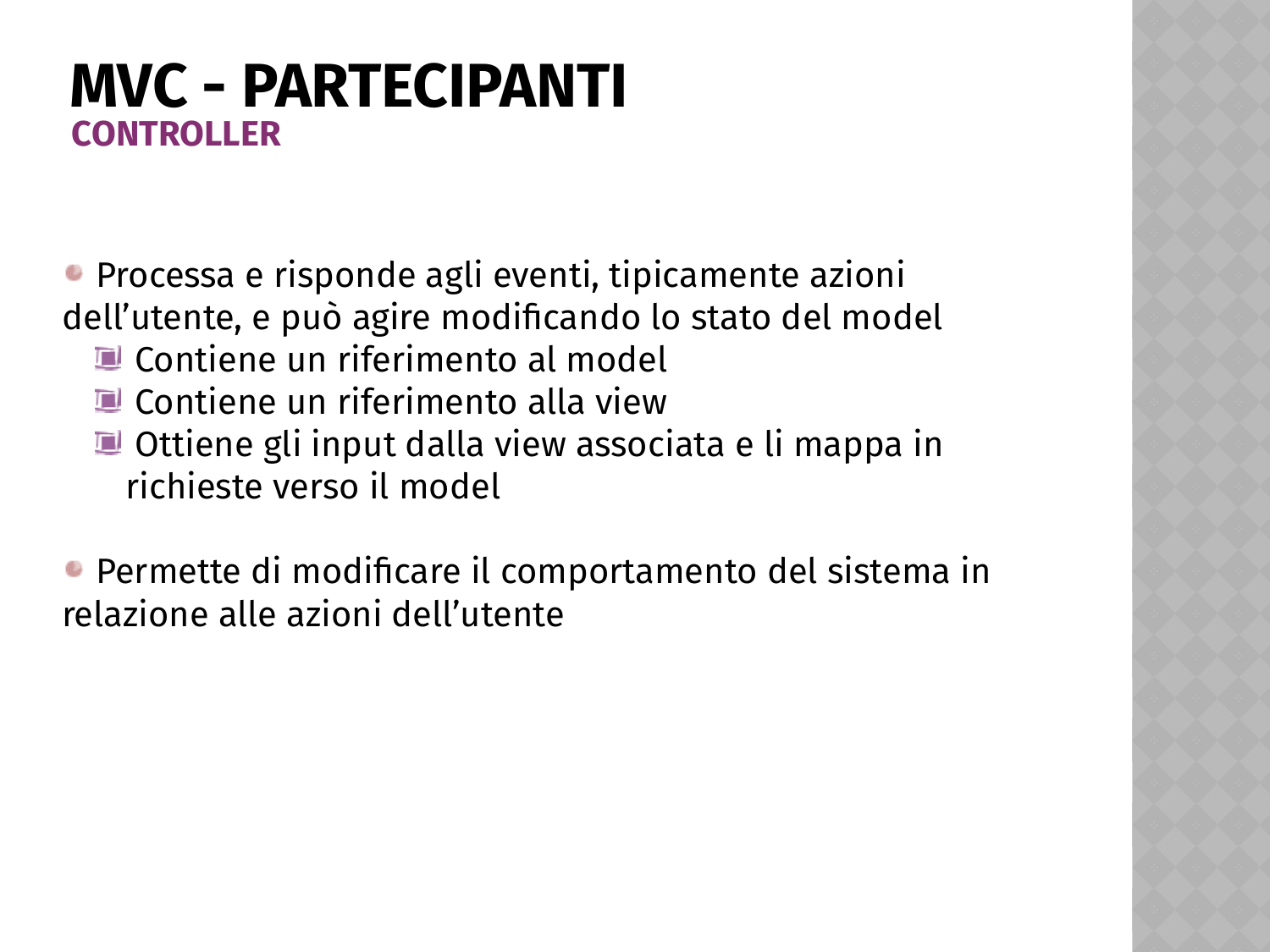

# MVC - PARTECIPANTI
CONTROLLER
 Processa e risponde agli eventi, tipicamente azioni dell’utente, e può agire modificando lo stato del model
 Contiene un riferimento al model
 Contiene un riferimento alla view
 Ottiene gli input dalla view associata e li mappa in richieste verso il model

 Permette di modificare il comportamento del sistema in relazione alle azioni dell’utente